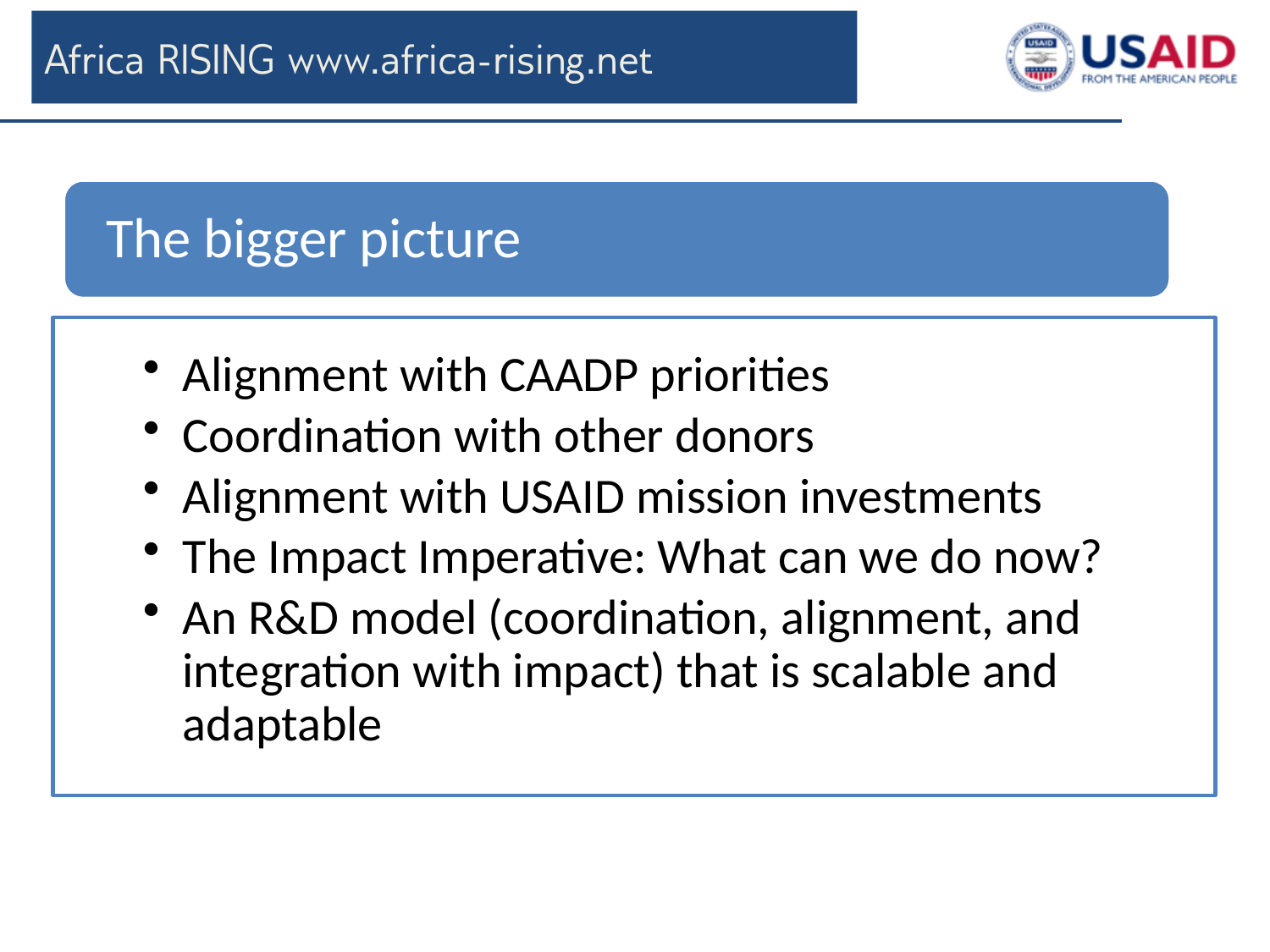

Africa RISING www.africa-rising.net
Alignment with CAADP priorities
Coordination with other donors
Alignment with USAID mission investments
The Impact Imperative: What can we do now?
An R&D model (coordination, alignment, and integration with impact) that is scalable and adaptable
The bigger picture